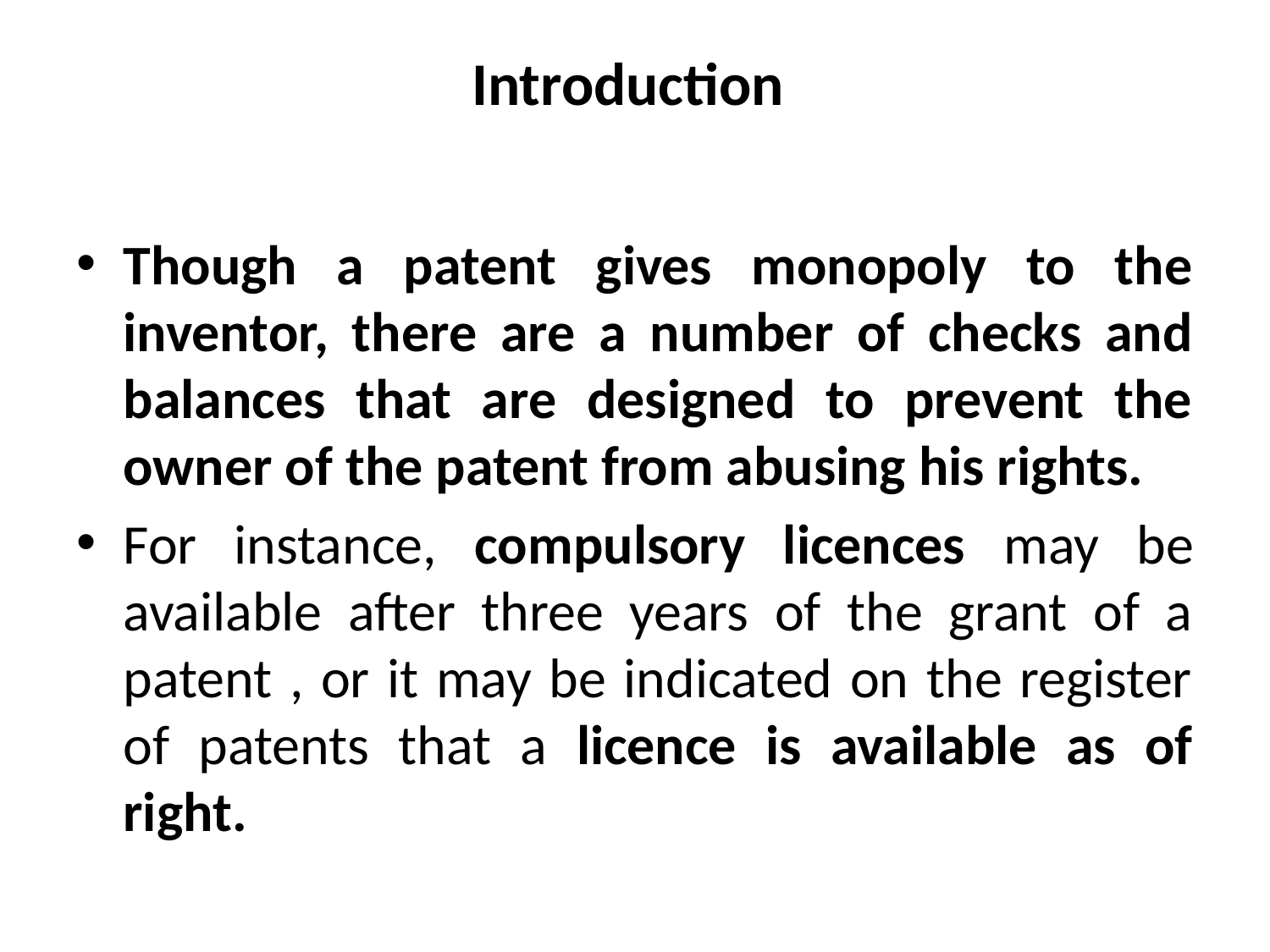

# Introduction
Though a patent gives monopoly to the inventor, there are a number of checks and balances that are designed to prevent the owner of the patent from abusing his rights.
For instance, compulsory licences may be available after three years of the grant of a patent , or it may be indicated on the register of patents that a licence is available as of right.